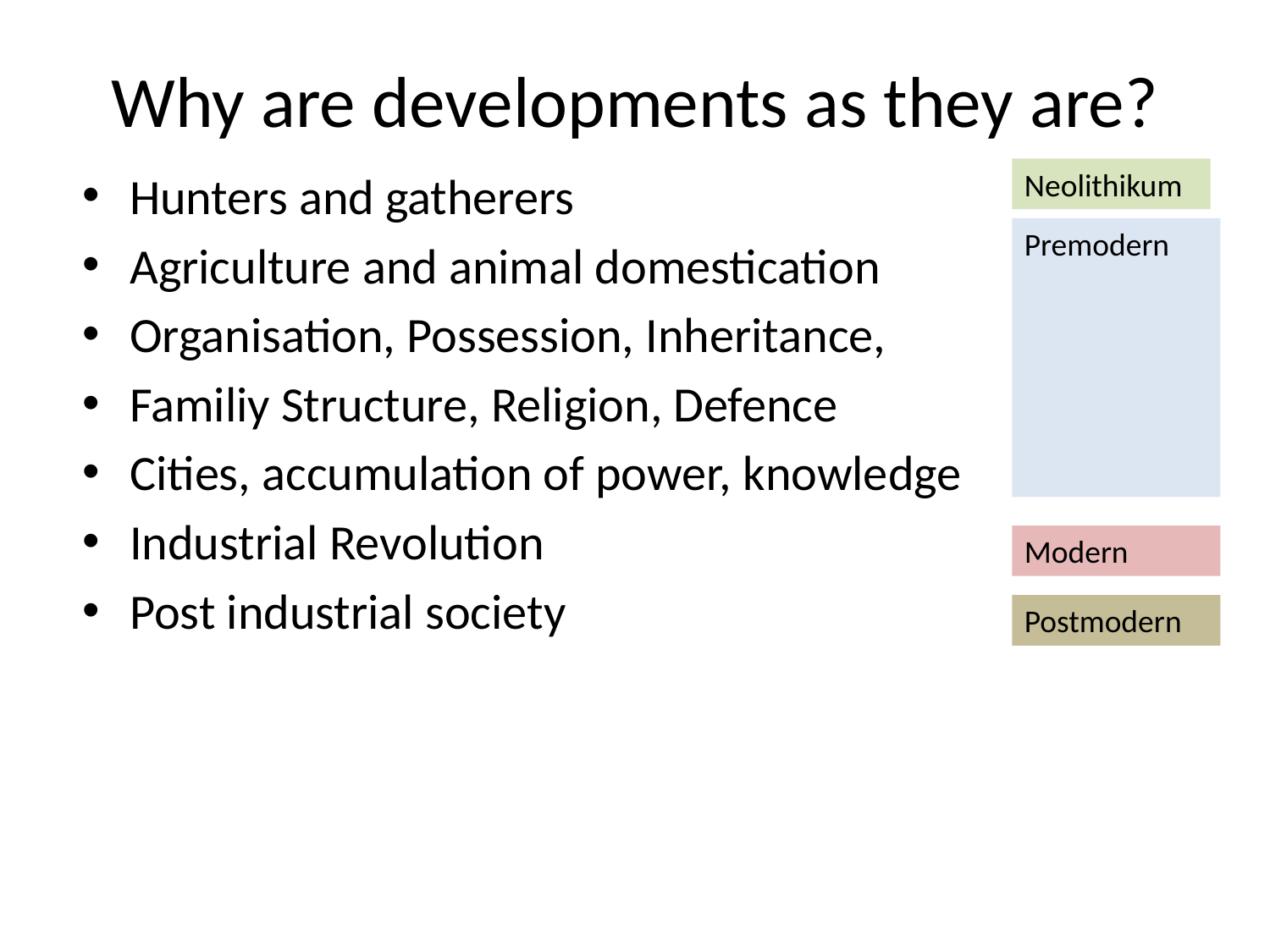

# Why are developments as they are?
Hunters and gatherers
Agriculture and animal domestication
Organisation, Possession, Inheritance,
Familiy Structure, Religion, Defence
Cities, accumulation of power, knowledge
Industrial Revolution
Post industrial society

Neolithikum
Premodern

Modern
Postmodern